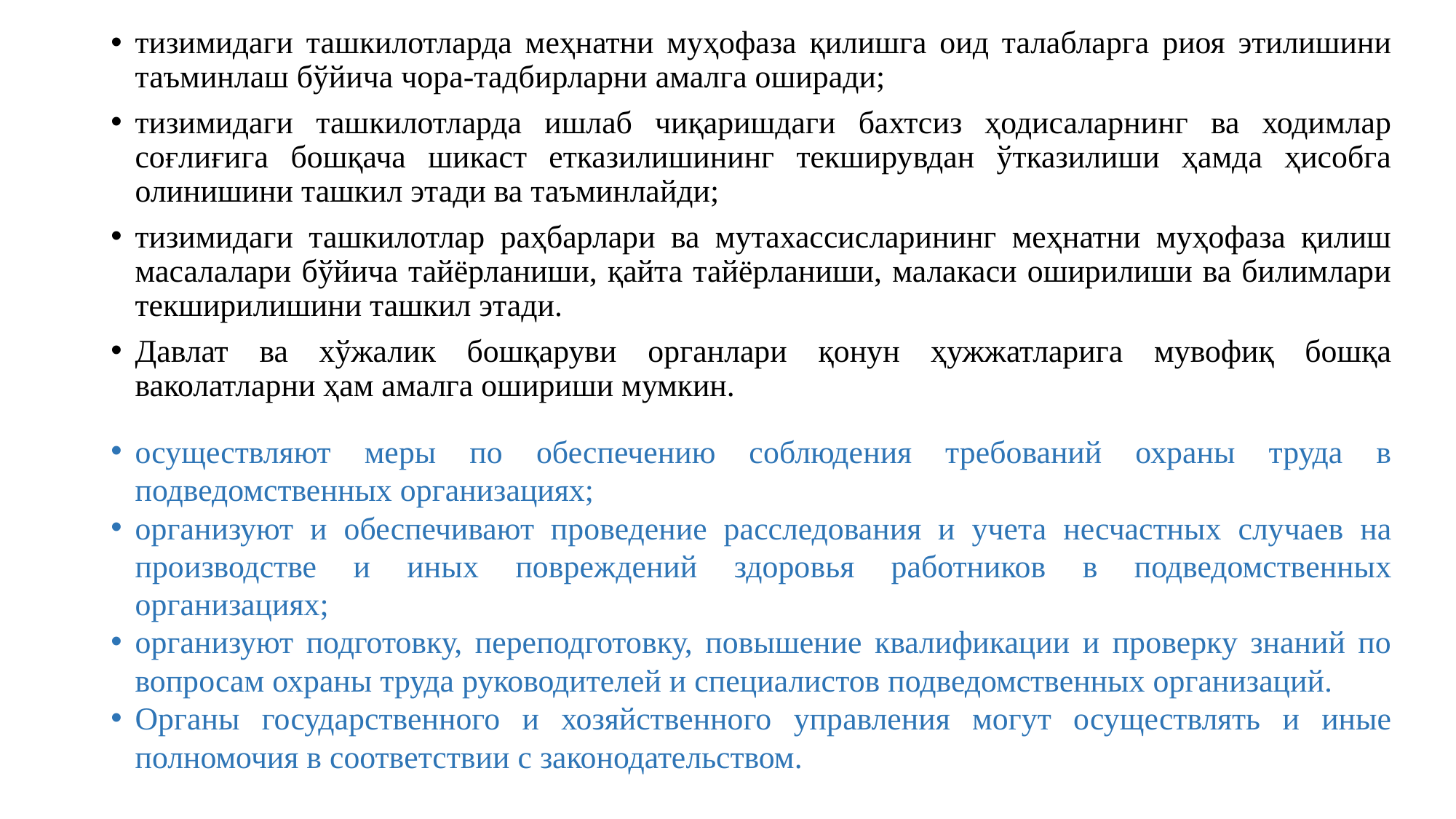

тизимидаги ташкилотларда меҳнатни муҳофаза қилишга оид талабларга риоя этилишини таъминлаш бўйича чора-тадбирларни амалга оширади;
тизимидаги ташкилотларда ишлаб чиқаришдаги бахтсиз ҳодисаларнинг ва ходимлар соғлиғига бошқача шикаст етказилишининг текширувдан ўтказилиши ҳамда ҳисобга олинишини ташкил этади ва таъминлайди;
тизимидаги ташкилотлар раҳбарлари ва мутахассисларининг меҳнатни муҳофаза қилиш масалалари бўйича тайёрланиши, қайта тайёрланиши, малакаси оширилиши ва билимлари текширилишини ташкил этади.
Давлат ва хўжалик бошқаруви органлари қонун ҳужжатларига мувофиқ бошқа ваколатларни ҳам амалга ошириши мумкин.

осуществляют меры по обеспечению соблюдения требований охраны труда в подведомственных организациях;
организуют и обеспечивают проведение расследования и учета несчастных случаев на производстве и иных повреждений здоровья работников в подведомственных организациях;
организуют подготовку, переподготовку, повышение квалификации и проверку знаний по вопросам охраны труда руководителей и специалистов подведомственных организаций.
Органы государственного и хозяйственного управления могут осуществлять и иные полномочия в соответствии с законодательством.